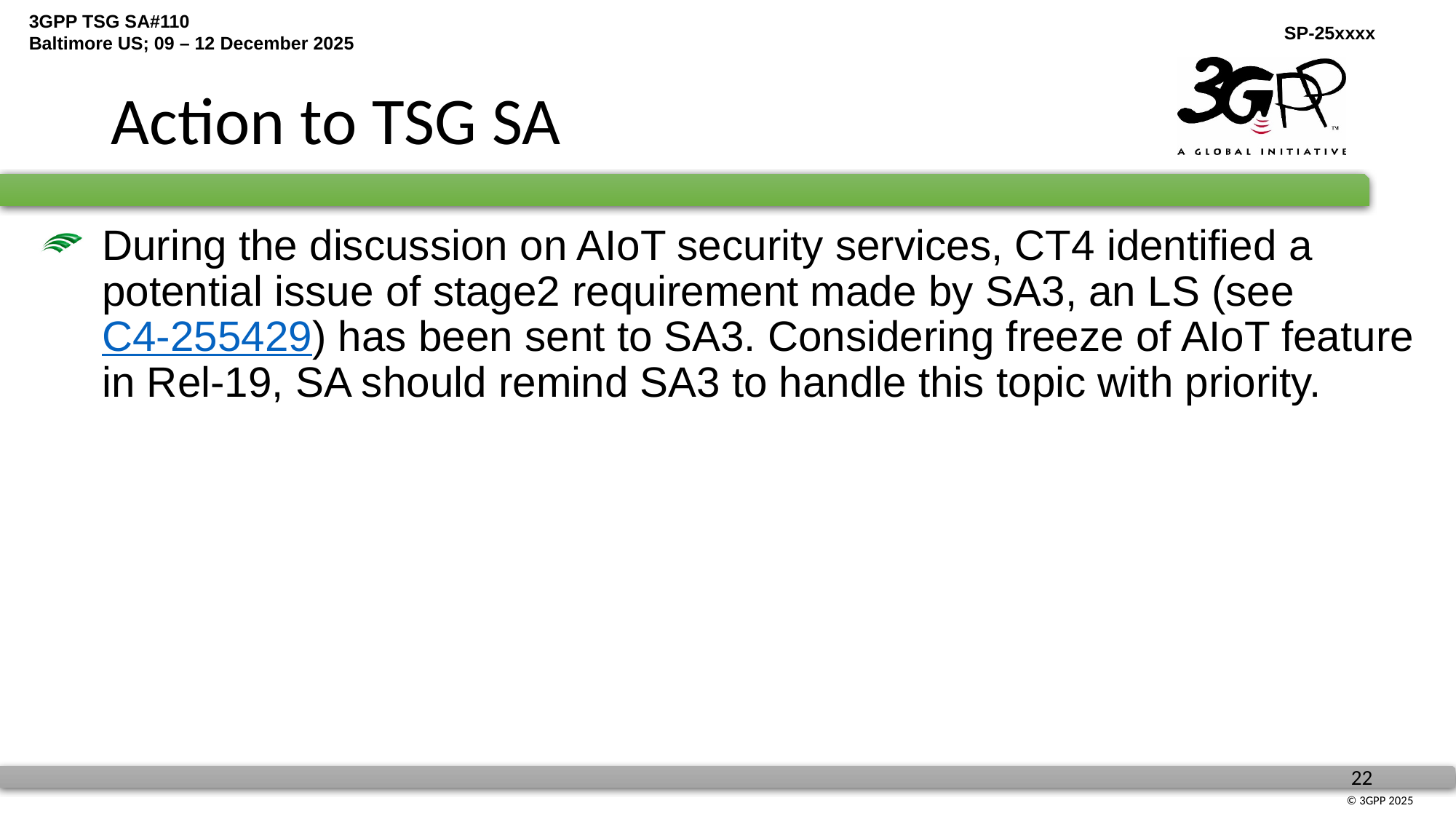

# Action to TSG SA
During the discussion on AIoT security services, CT4 identified a potential issue of stage2 requirement made by SA3, an LS (see C4-255429) has been sent to SA3. Considering freeze of AIoT feature in Rel-19, SA should remind SA3 to handle this topic with priority.